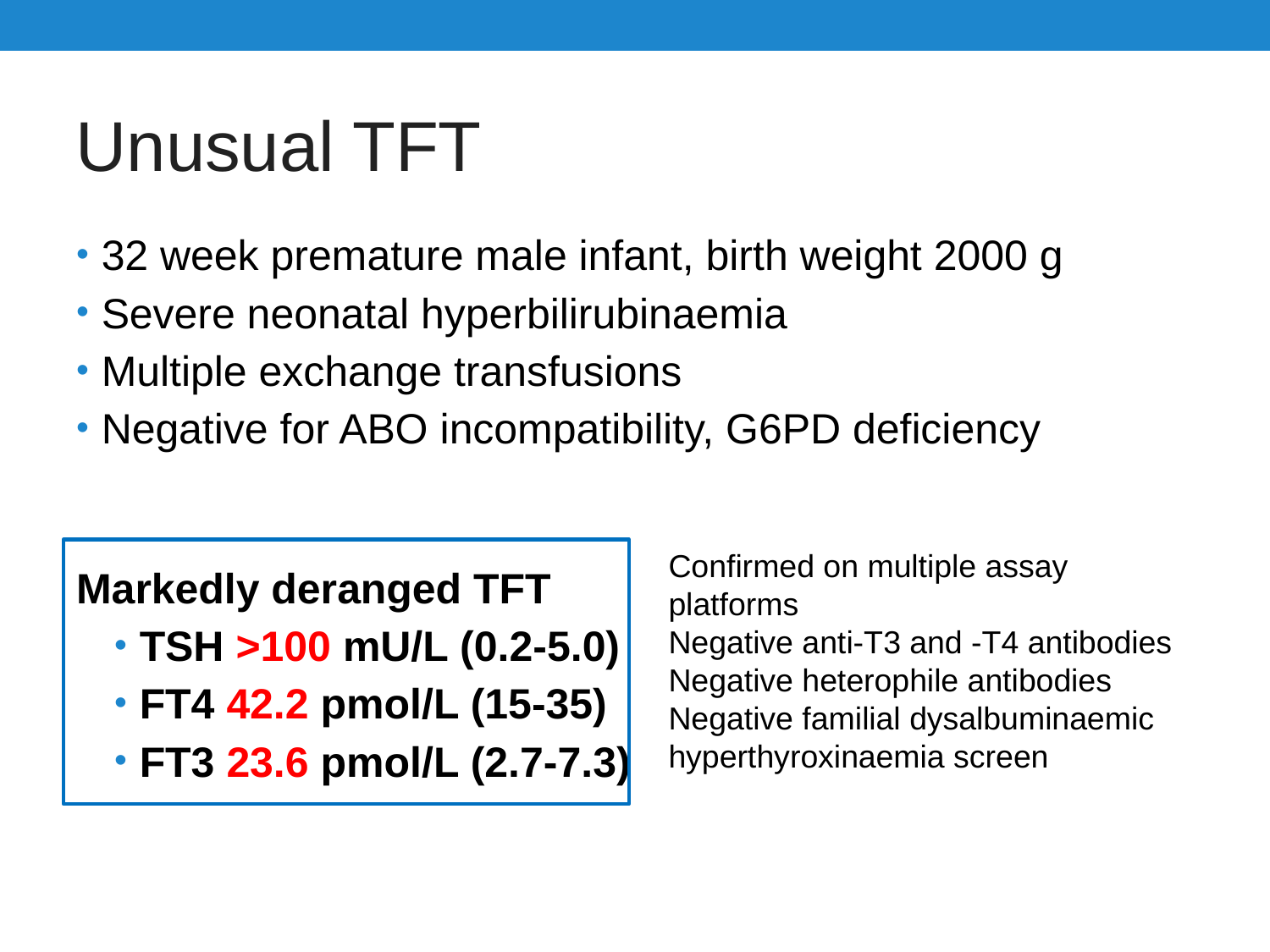

Unusual TFT
32 week premature male infant, birth weight 2000 g
Severe neonatal hyperbilirubinaemia
Multiple exchange transfusions
Negative for ABO incompatibility, G6PD deficiency

Markedly deranged TFT
TSH >100 mU/L (0.2-5.0)
FT4 42.2 pmol/L (15-35)
FT3 23.6 pmol/L (2.7-7.3)

Confirmed on multiple assay platforms
Negative anti-T3 and -T4 antibodies
Negative heterophile antibodies
Negative familial dysalbuminaemic hyperthyroxinaemia screen